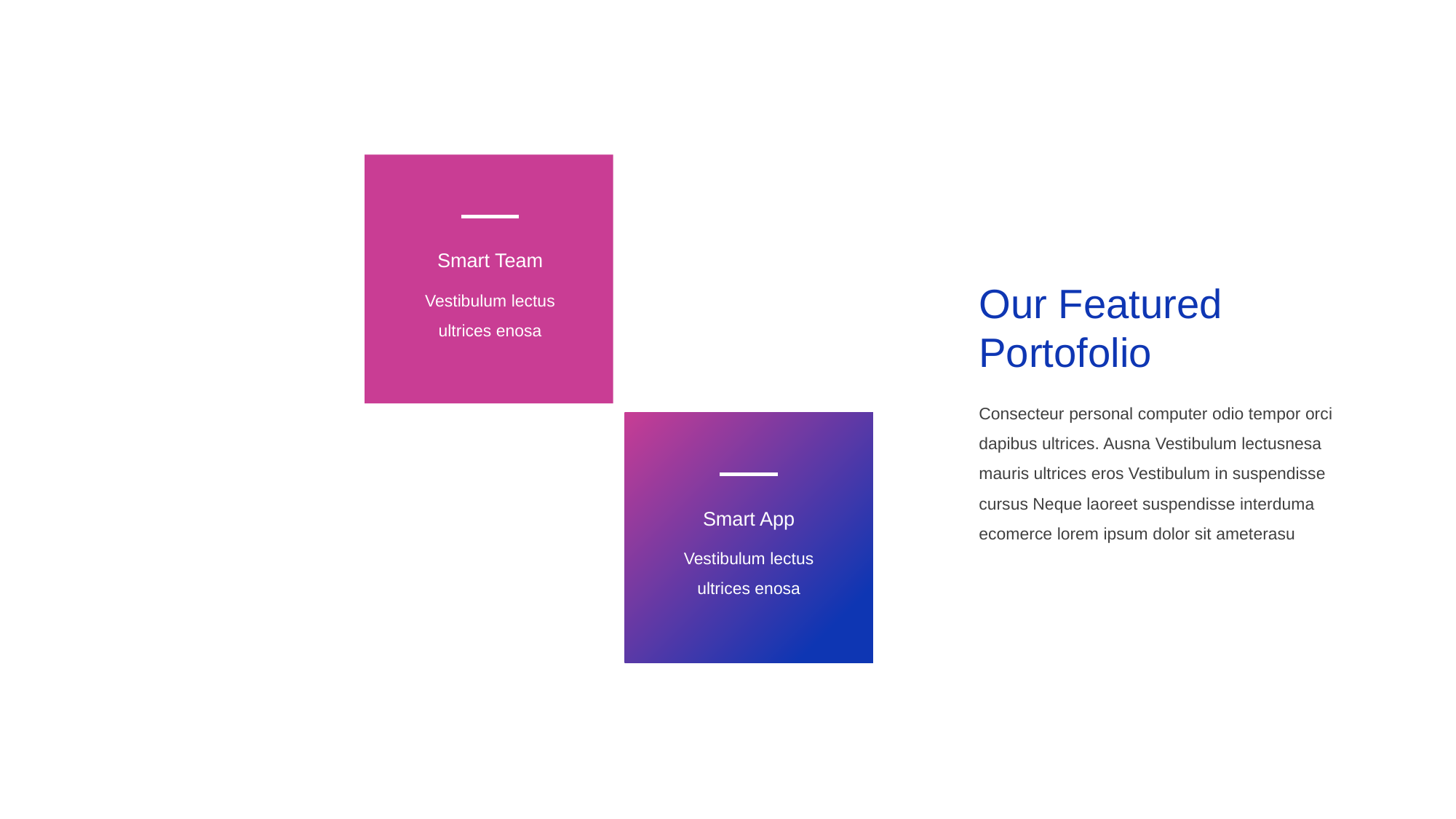

Smart Team
Vestibulum lectus ultrices enosa
Our Featured Portofolio
Consecteur personal computer odio tempor orci dapibus ultrices. Ausna Vestibulum lectusnesa mauris ultrices eros Vestibulum in suspendisse cursus Neque laoreet suspendisse interduma ecomerce lorem ipsum dolor sit ameterasu

Smart App
Vestibulum lectus ultrices enosa